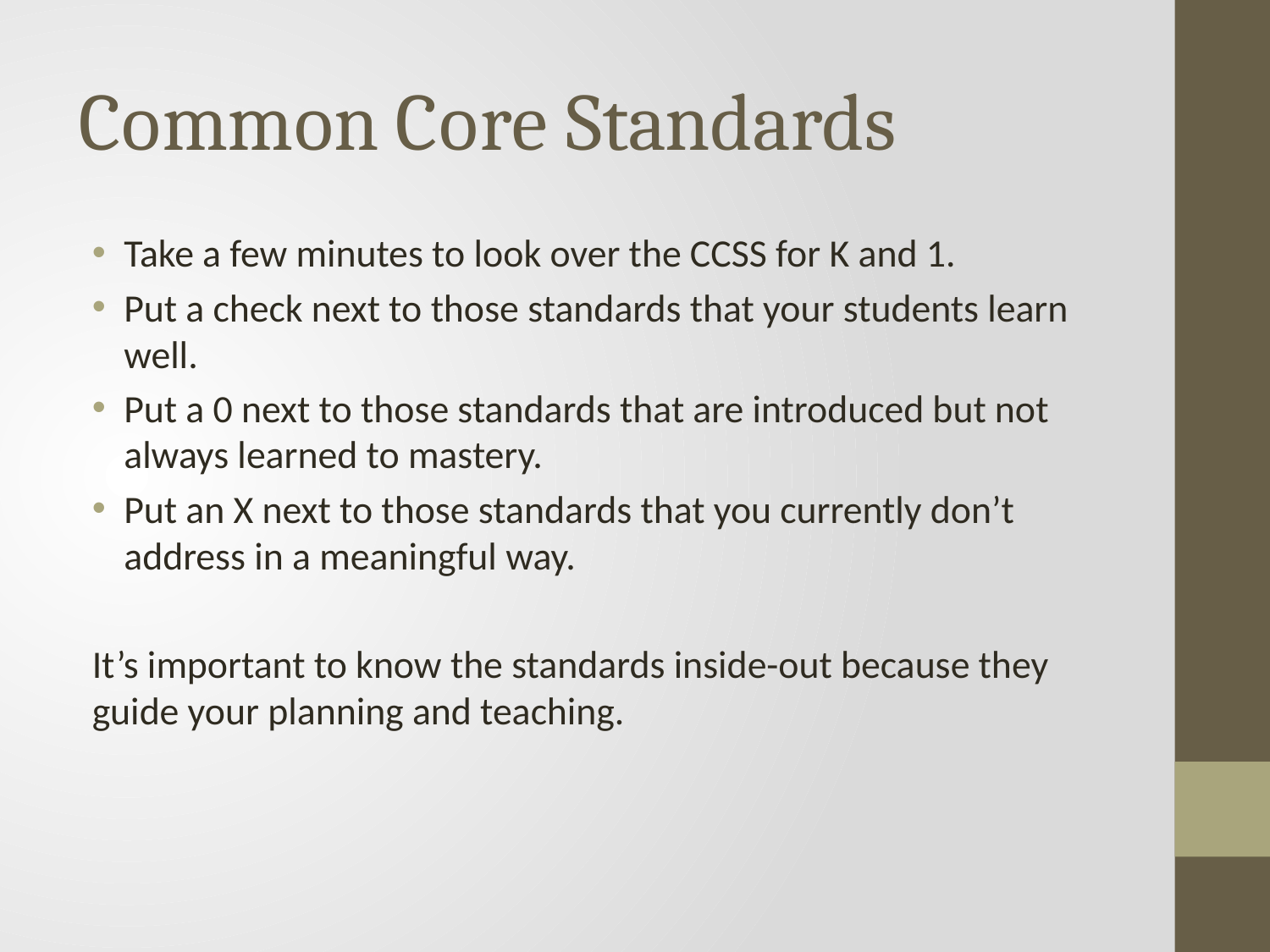

# Common Core Standards
Take a few minutes to look over the CCSS for K and 1.
Put a check next to those standards that your students learn well.
Put a 0 next to those standards that are introduced but not always learned to mastery.
Put an X next to those standards that you currently don’t address in a meaningful way.

It’s important to know the standards inside-out because they guide your planning and teaching.